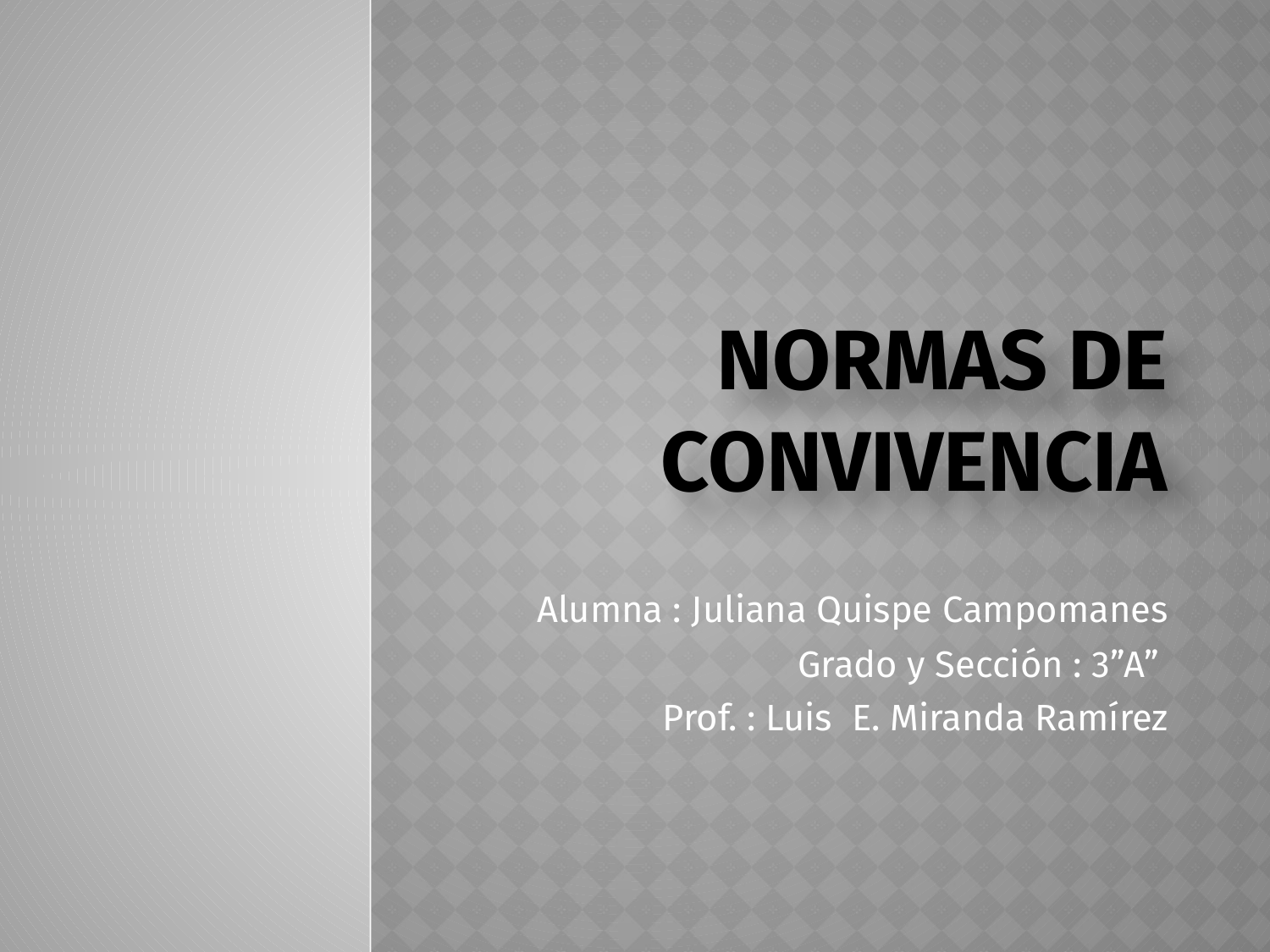

# Normas de Convivencia
Alumna : Juliana Quispe Campomanes
Grado y Sección : 3”A”
Prof. : Luis  E. Miranda Ramírez